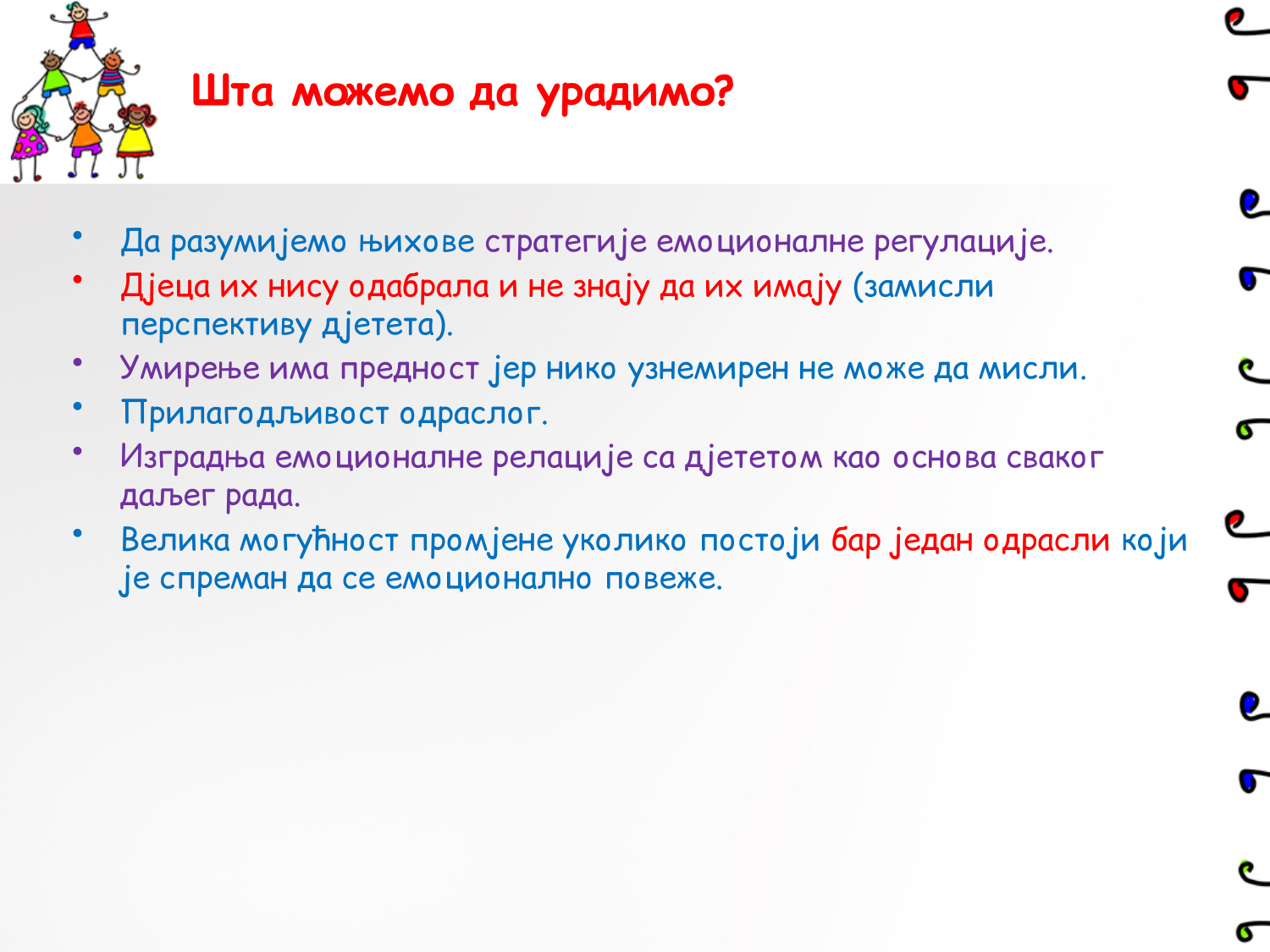

# Шта можемо да урадимо?

Да разумијемо њихове стратегије емоционалне регулације.
Дјеца их нису одабрала и не знају да их имају (замисли перспективу дјетета).
Умирење има предност јер нико узнемирен не може да мисли.
Прилагодљивост одраслог.
Изградња емоционалне релације са дјететом као основа сваког даљег рада.
Велика могућност промјене уколико постоји бар један одрасли који је спреман да се емоционално повеже.